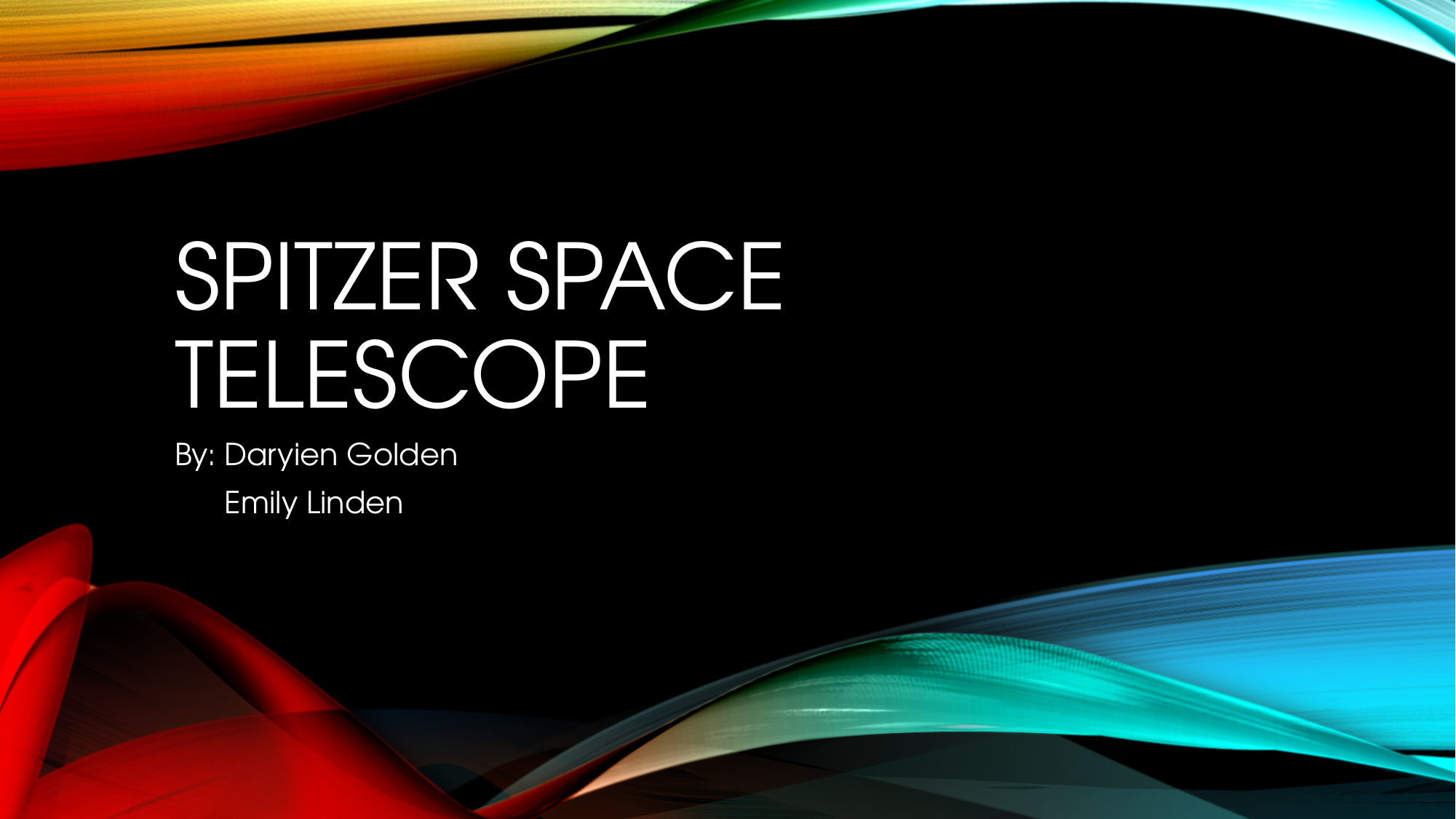

# Spitzer Space telescope
By: Daryien Golden
      Emily Linden